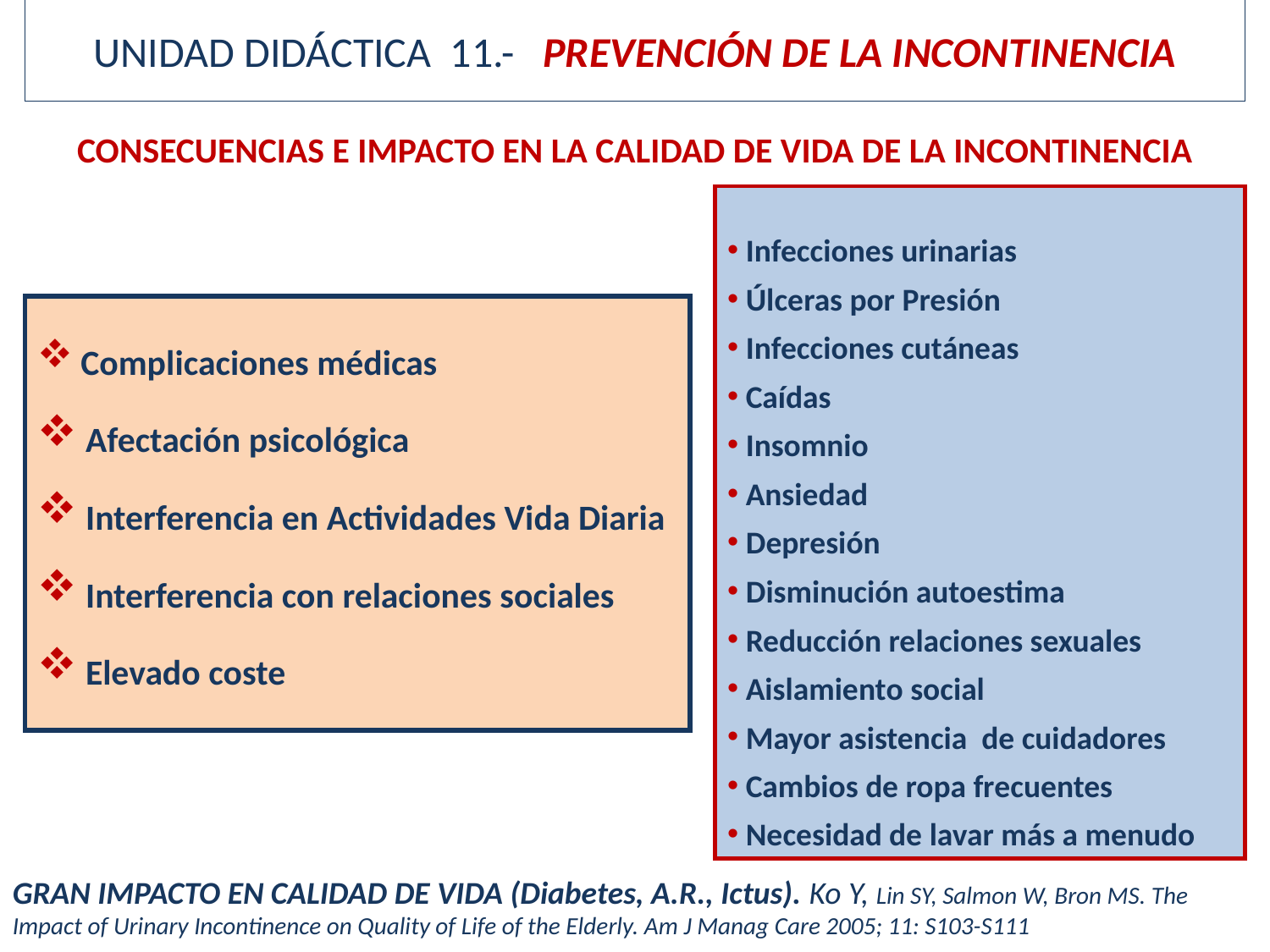

UNIDAD DIDÁCTICA  11.-   PREVENCIÓN DE LA INCONTINENCIA
CONSECUENCIAS E IMPACTO EN LA CALIDAD DE VIDA DE LA INCONTINENCIA

 Infecciones urinarias
 Úlceras por Presión
 Infecciones cutáneas
 Caídas
 Insomnio
 Ansiedad
 Depresión
 Disminución autoestima
 Reducción relaciones sexuales
 Aislamiento social
 Mayor asistencia  de cuidadores
 Cambios de ropa frecuentes
 Necesidad de lavar más a menudo

 Complicaciones médicas

 Afectación psicológica

 Interferencia en Actividades Vida Diaria

 Interferencia con relaciones sociales

 Elevado coste

GRAN IMPACTO EN CALIDAD DE VIDA (Diabetes, A.R., Ictus). Ko Y, Lin SY, Salmon W, Bron MS. The Impact of Urinary Incontinence on Quality of Life of the Elderly. Am J Manag Care 2005; 11: S103-S111